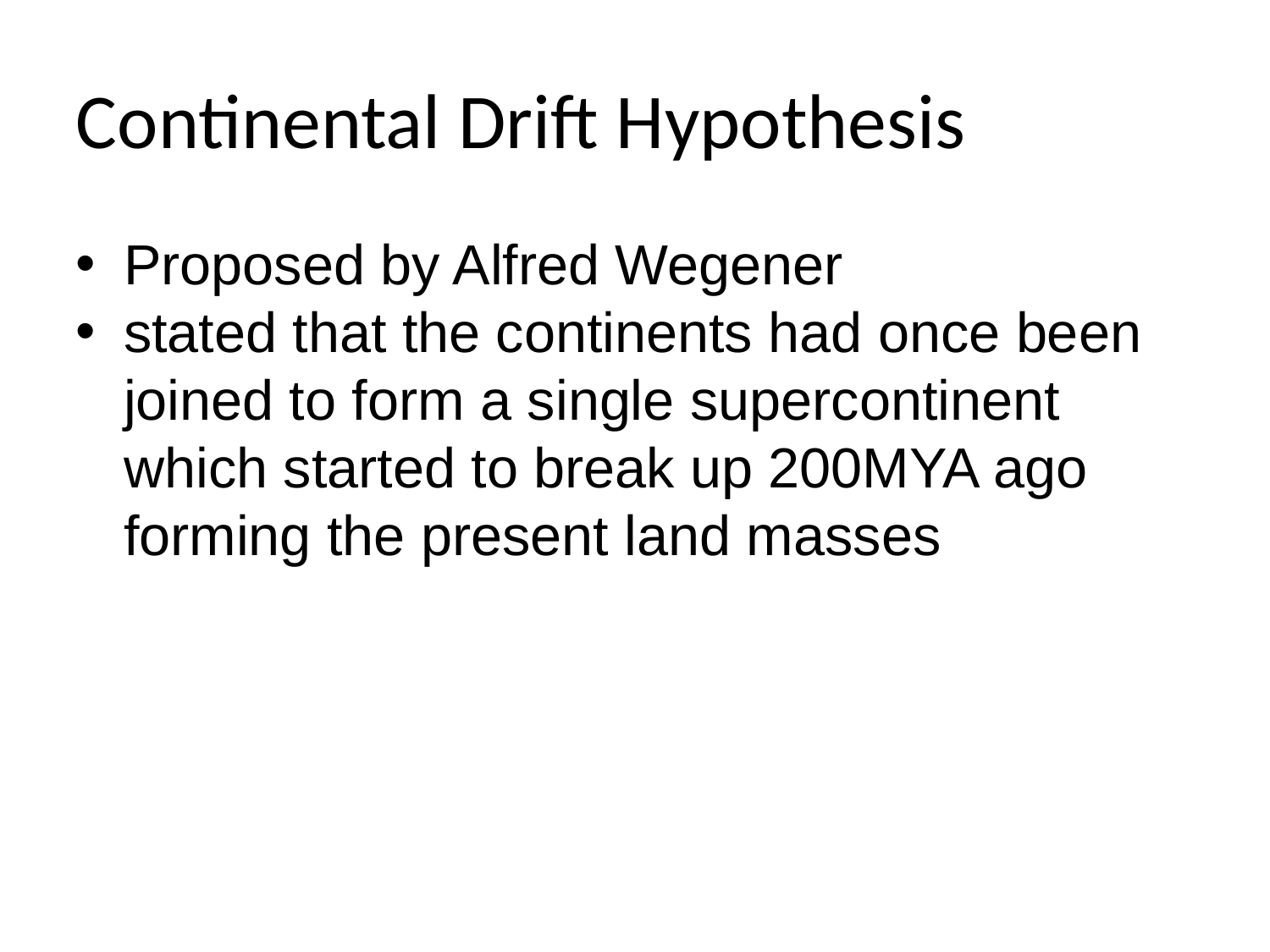

Continental Drift Hypothesis
Proposed by Alfred Wegener
stated that the continents had once been joined to form a single supercontinent which started to break up 200MYA ago forming the present land masses